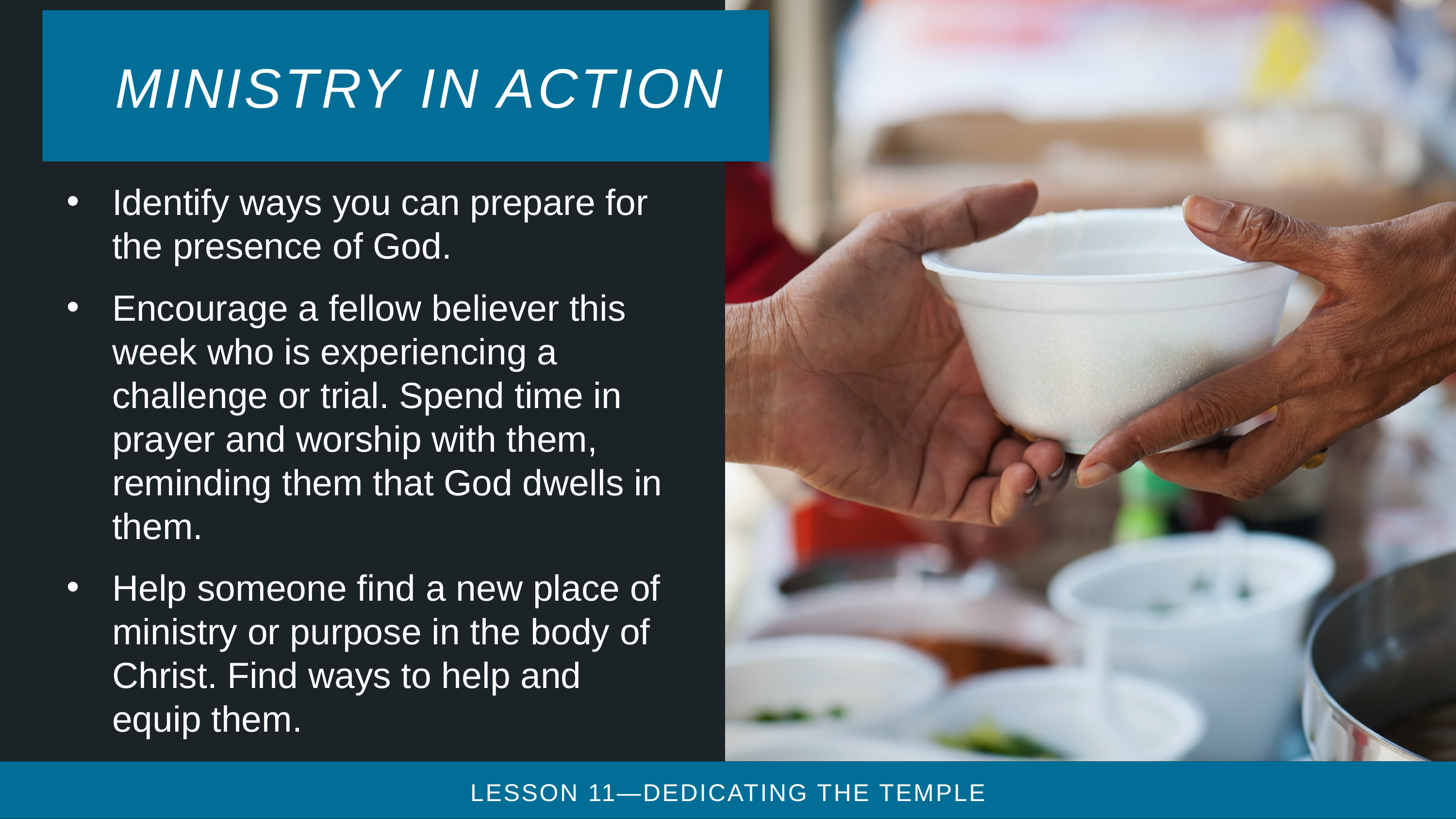

Identify ways you can prepare for the presence of God.
Encourage a fellow believer this week who is experiencing a challenge or trial. Spend time in prayer and worship with them, reminding them that God dwells in them.
Help someone find a new place of ministry or purpose in the body of Christ. Find ways to help and
equip them.